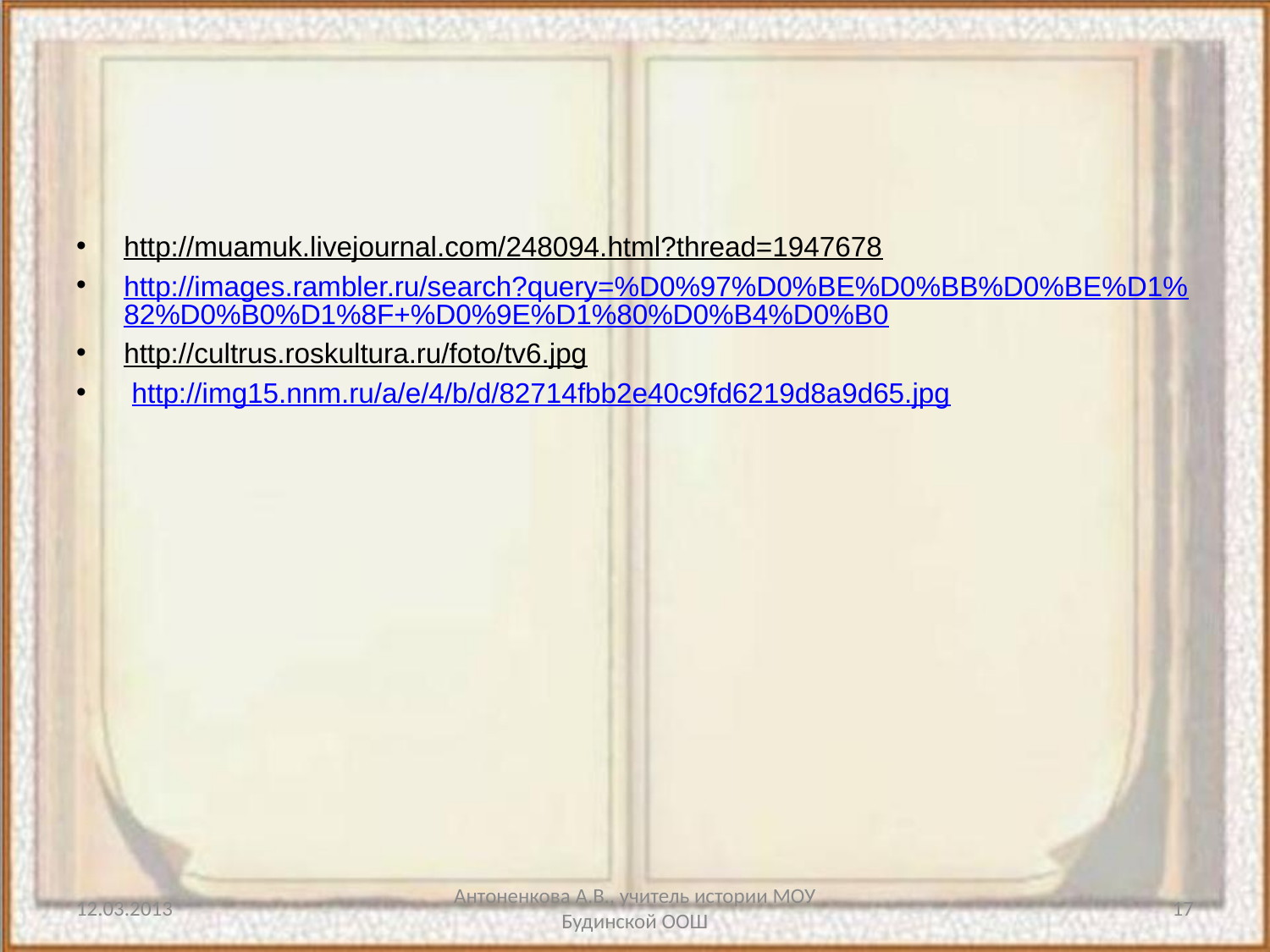

http://muamuk.livejournal.com/248094.html?thread=1947678
http://images.rambler.ru/search?query=%D0%97%D0%BE%D0%BB%D0%BE%D1%82%D0%B0%D1%8F+%D0%9E%D1%80%D0%B4%D0%B0
http://cultrus.roskultura.ru/foto/tv6.jpg
 http://img15.nnm.ru/a/e/4/b/d/82714fbb2e40c9fd6219d8a9d65.jpg
12.03.2013
Антоненкова А.В., учитель истории МОУ Будинской ООШ
17